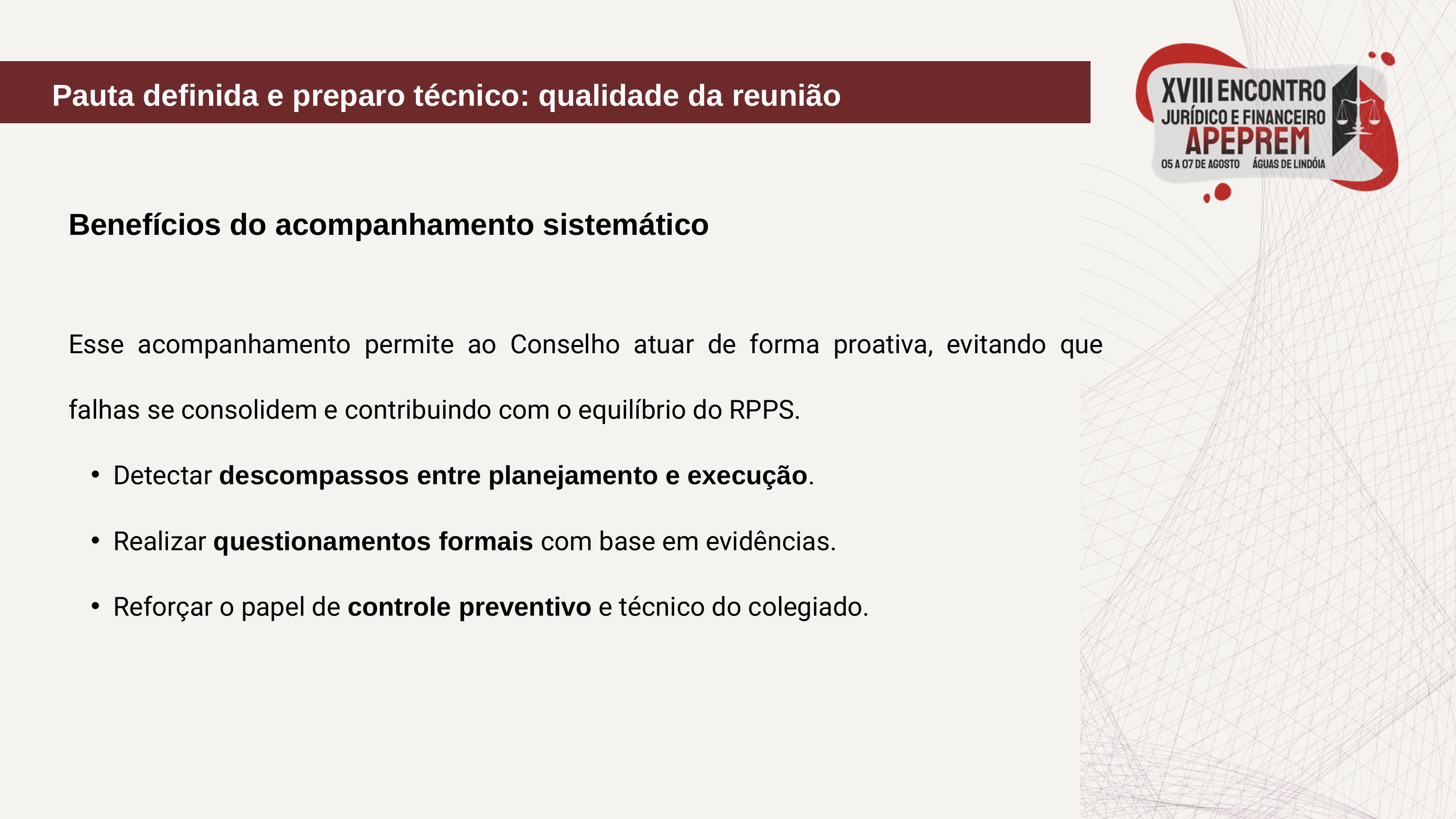

Pauta definida e preparo técnico: qualidade da reunião
Benefícios do acompanhamento sistemático
Esse acompanhamento permite ao Conselho atuar de forma proativa, evitando que falhas se consolidem e contribuindo com o equilíbrio do RPPS.
Detectar descompassos entre planejamento e execução.
Realizar questionamentos formais com base em evidências.
Reforçar o papel de controle preventivo e técnico do colegiado.